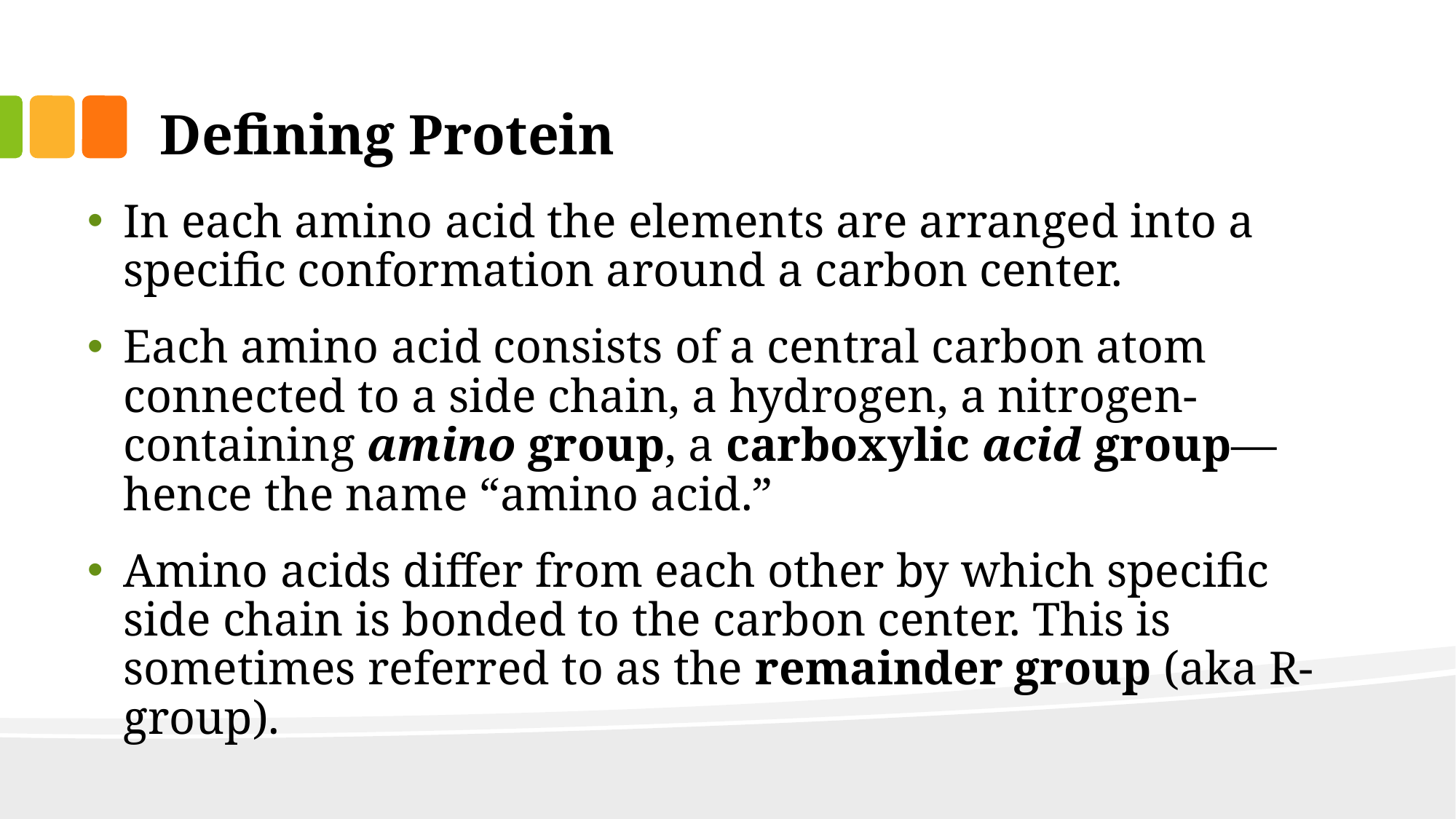

# Defining Protein
In each amino acid the elements are arranged into a specific conformation around a carbon center.
Each amino acid consists of a central carbon atom connected to a side chain, a hydrogen, a nitrogen-containing amino group, a carboxylic acid group—hence the name “amino acid.”
Amino acids differ from each other by which specific side chain is bonded to the carbon center. This is sometimes referred to as the remainder group (aka R-group).